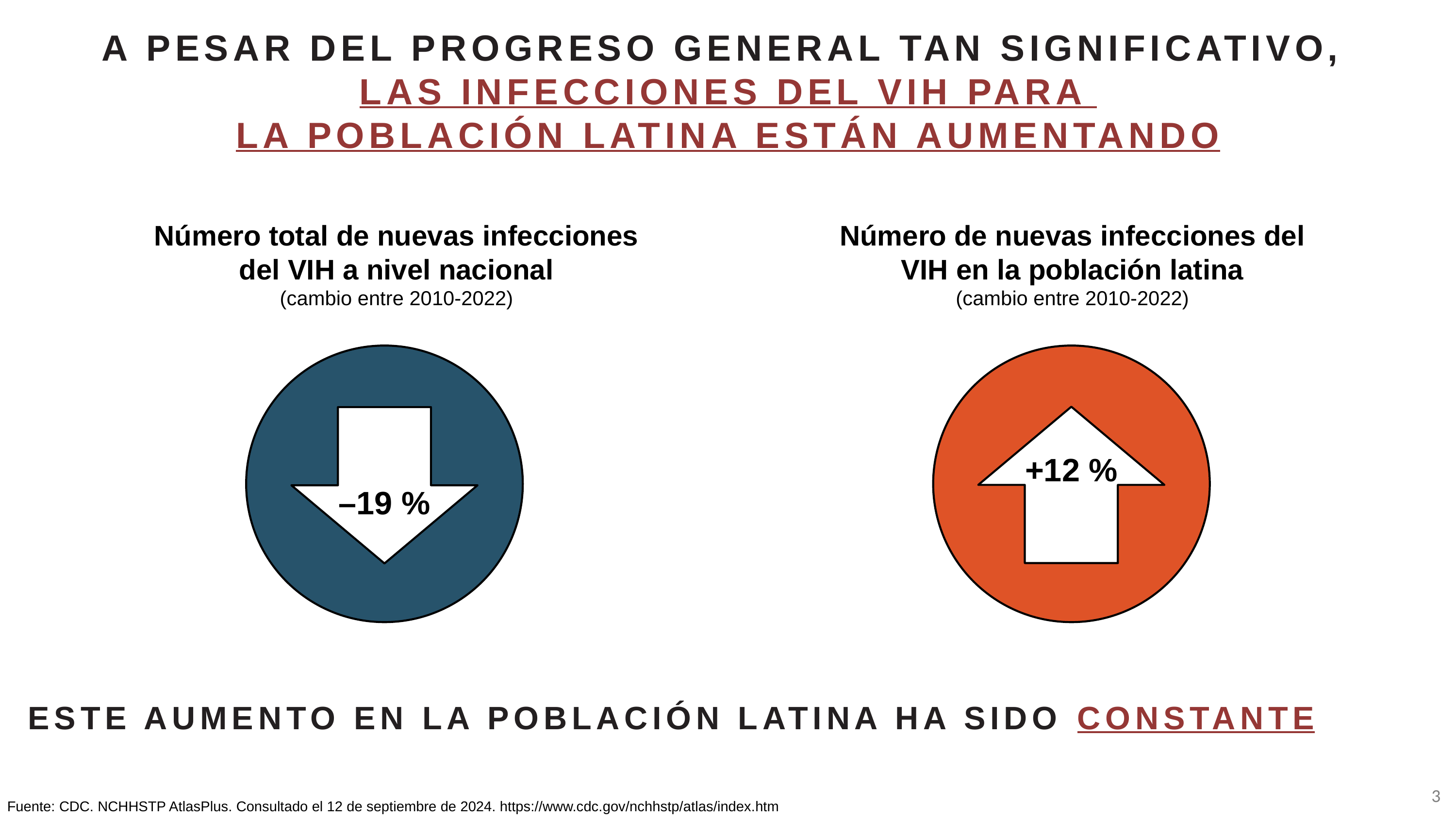

A PESAR DEL PROGRESO GENERAL TAN SIGNIFICATIVO,
LAS INFECCIONES DEL VIH PARA
LA POBLACIÓN LATINA ESTÁN AUMENTANDO
Número total de nuevas infecciones del VIH a nivel nacional
(cambio entre 2010-2022)
Número de nuevas infecciones del VIH en la población latina
(cambio entre 2010-2022)

+12 %
–19 %
ESTE AUMENTO EN LA POBLACIÓN LATINA HA SIDO CONSTANTE
3
Fuente: CDC. NCHHSTP AtlasPlus. Consultado el 12 de septiembre de 2024. https://www.cdc.gov/nchhstp/atlas/index.htm